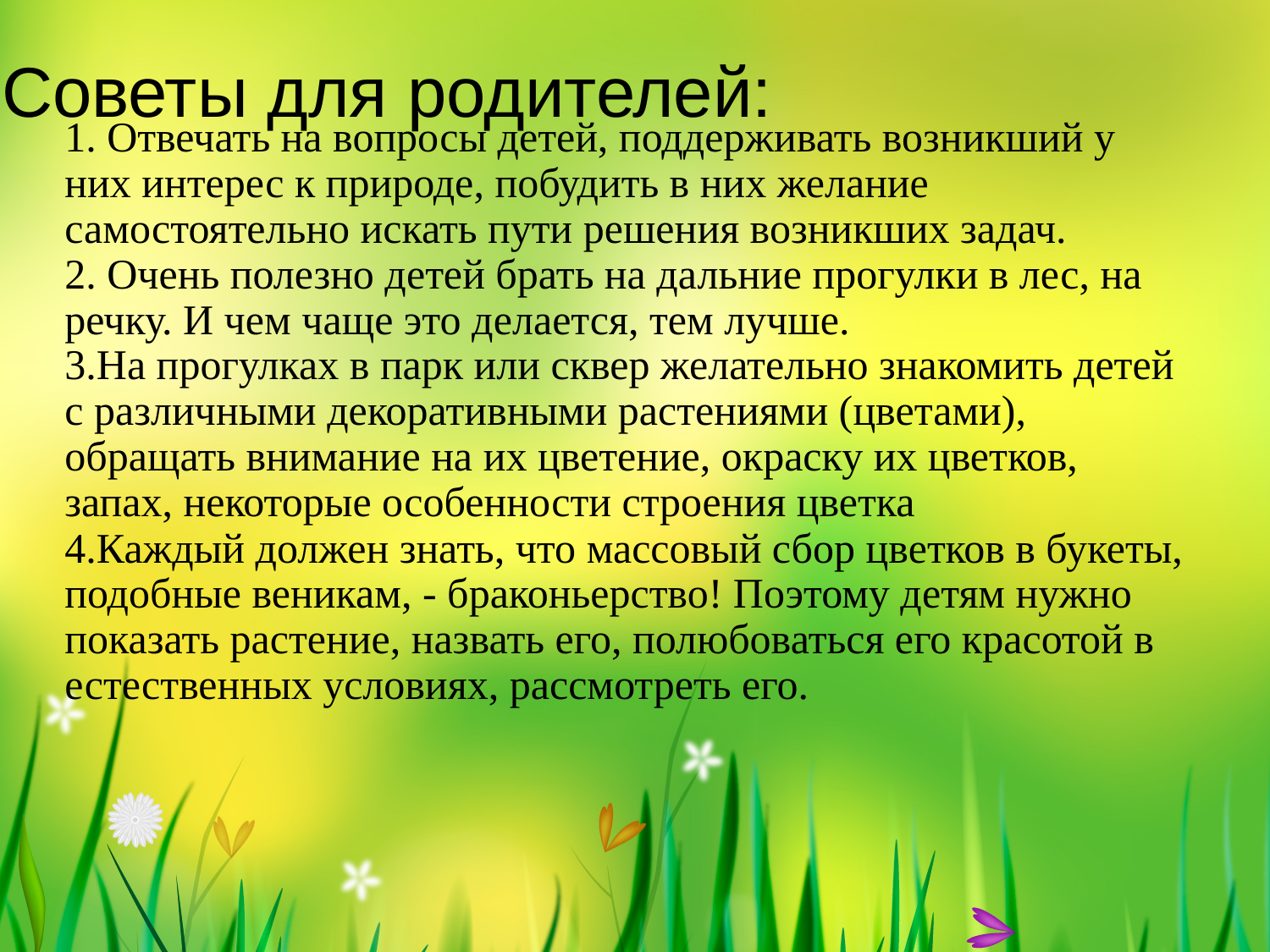

Советы для родителей:
# 1. Отвечать на вопросы детей, поддерживать возникший у них интерес к природе, побудить в них желание самостоятельно искать пути решения возникших задач. 2. Очень полезно детей брать на дальние прогулки в лес, на речку. И чем чаще это делается, тем лучше. 3.На прогулках в парк или сквер желательно знакомить детей с различными декоративными растениями (цветами), обращать внимание на их цветение, окраску их цветков, запах, некоторые особенности строения цветка 4.Каждый должен знать, что массовый сбор цветков в букеты, подобные веникам, - браконьерство! Поэтому детям нужно показать растение, назвать его, полюбоваться его красотой в естественных условиях, рассмотреть его.